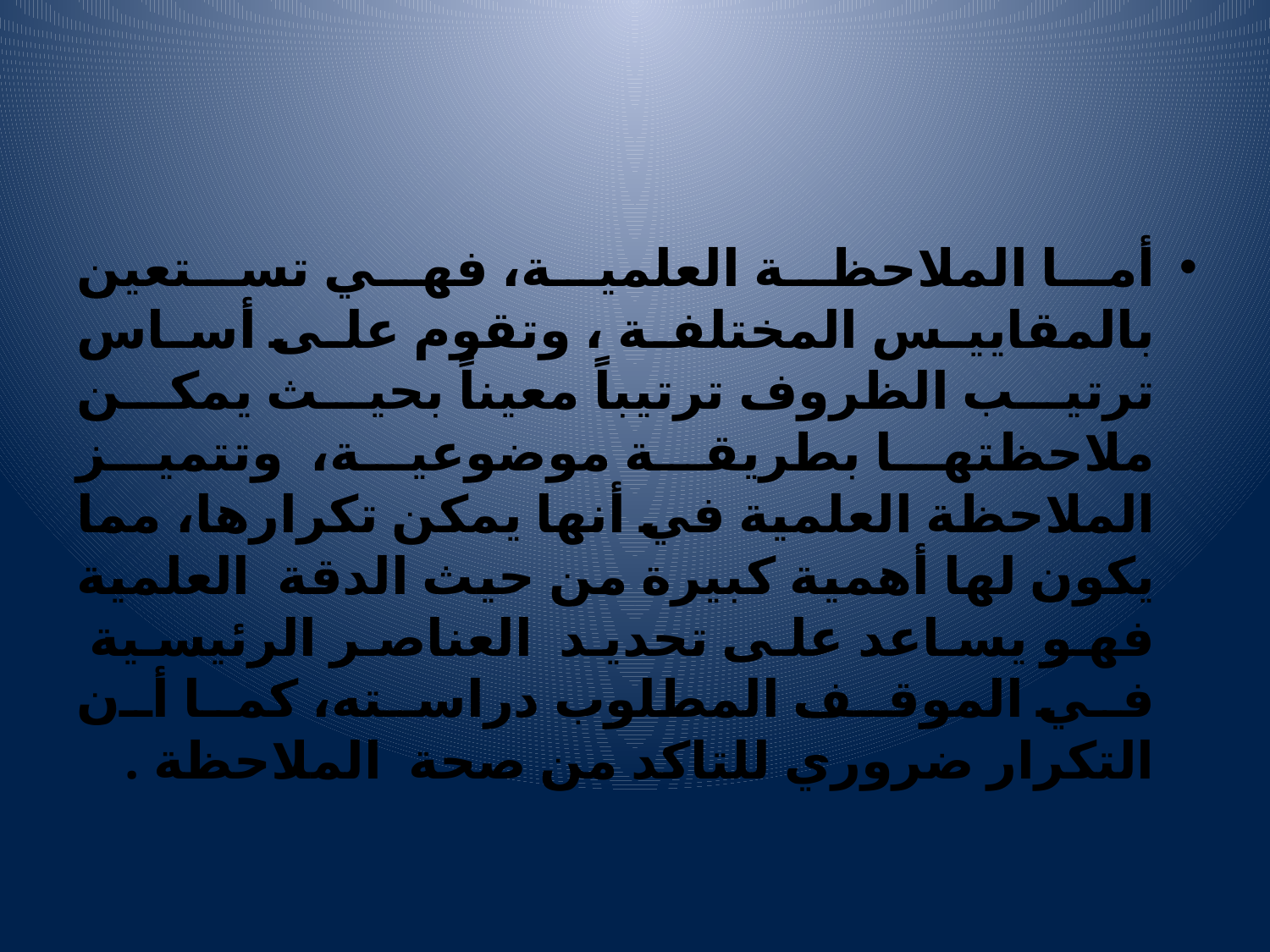

#
أما الملاحظة العلمية، فهي تستعين بالمقاييس المختلفة ، وتقوم على أساس ترتيب الظروف ترتيباً معيناً بحيث يمكن ملاحظتها بطريقة موضوعية،  وتتميز الملاحظة العلمية في أنها يمكن تكرارها، مما يكون لها أهمية كبيرة من حيث الدقة  العلمية فهو يساعد على تحديد  العناصر الرئيسية  في الموقف المطلوب دراسته، كما أن التكرار ضروري للتاكد من صحة  الملاحظة .